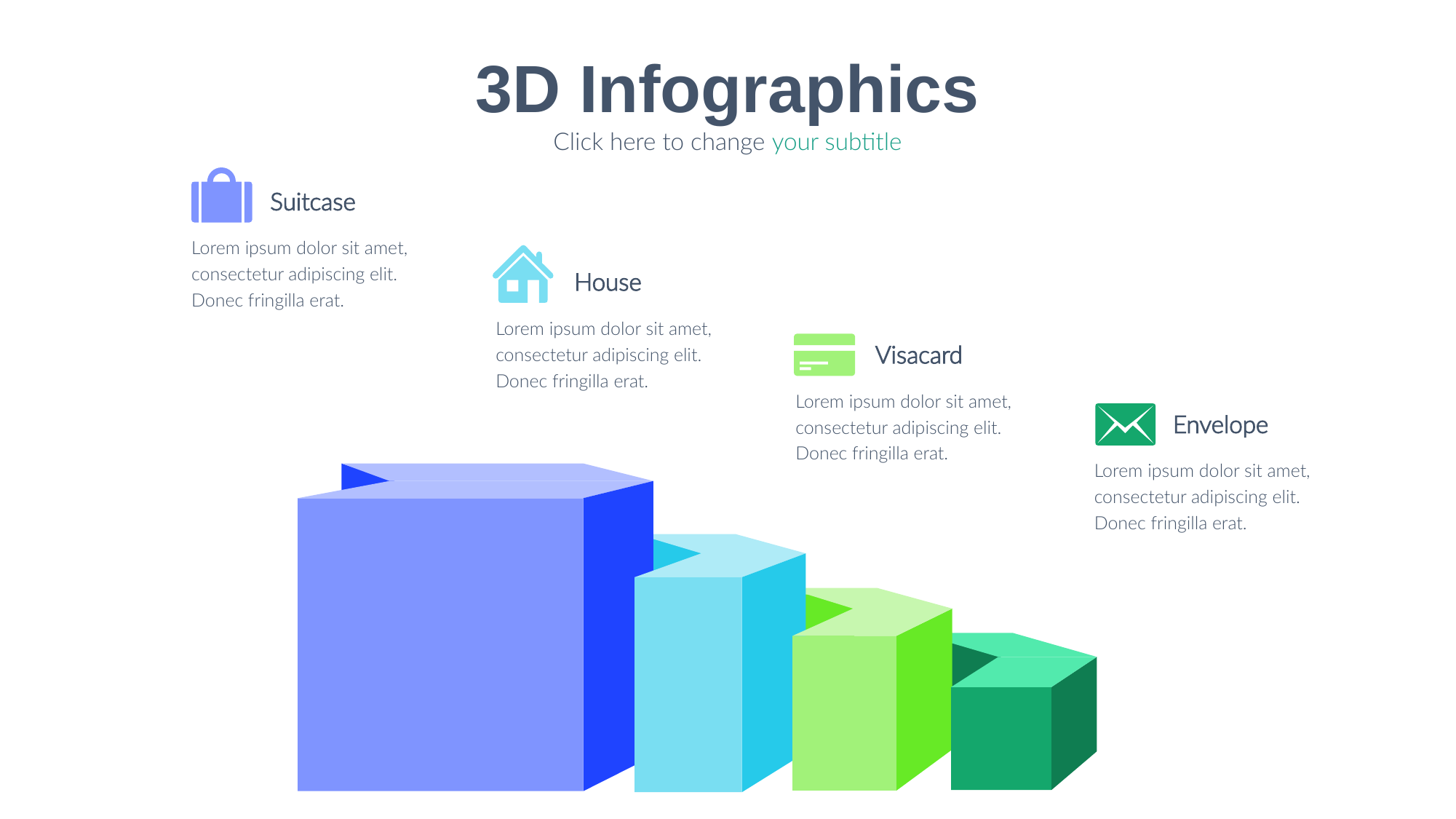

3D Infographics
Click here to change your subtitle

Suitcase
Lorem ipsum dolor sit amet, consectetur adipiscing elit. Donec fringilla erat.

House
Lorem ipsum dolor sit amet, consectetur adipiscing elit. Donec fringilla erat.
Visacard

Lorem ipsum dolor sit amet, consectetur adipiscing elit. Donec fringilla erat.

Envelope
Lorem ipsum dolor sit amet, consectetur adipiscing elit. Donec fringilla erat.